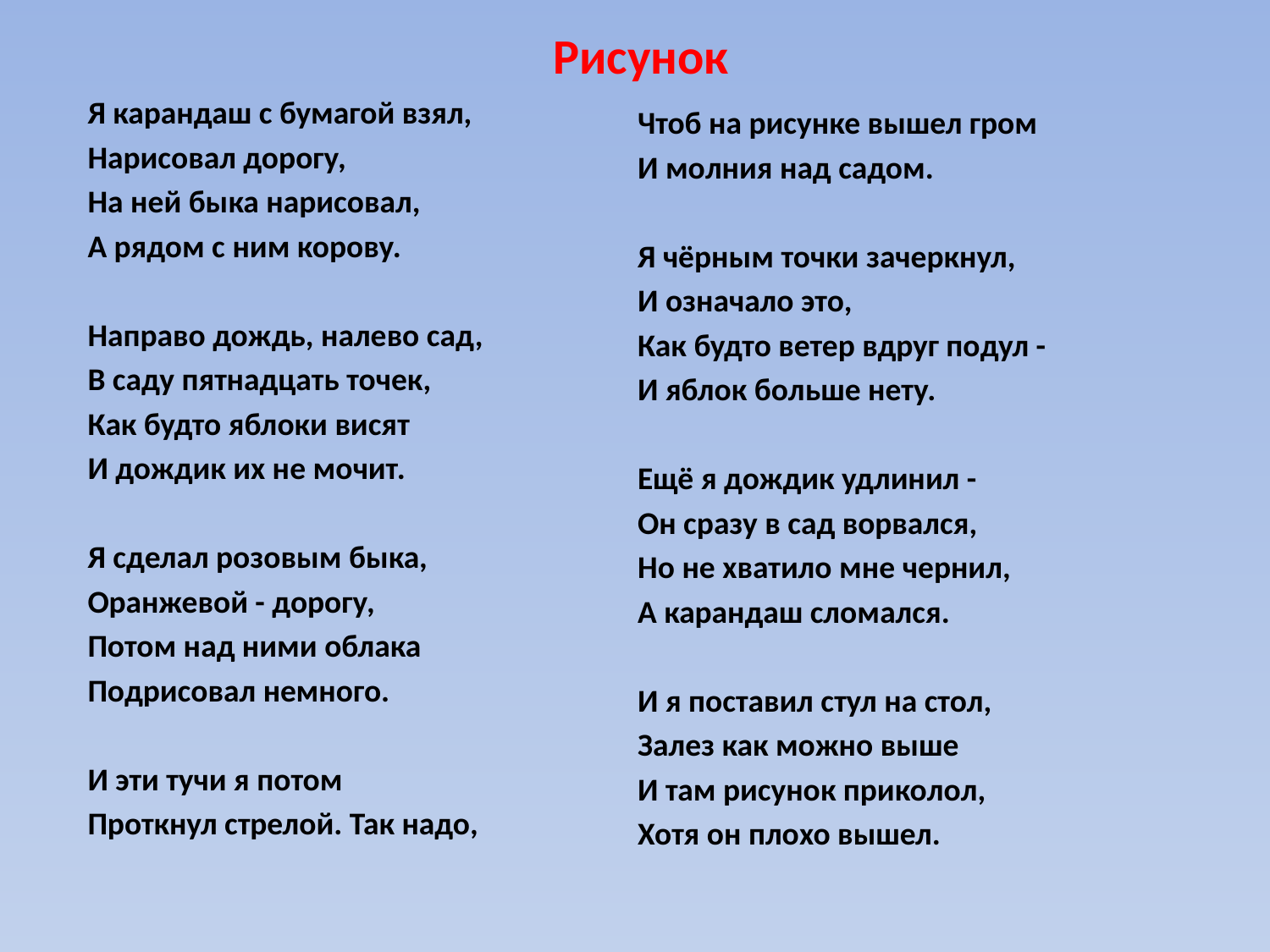

# Рисунок
Я карандаш с бумагой взял,
Нарисовал дорогу,
На ней быка нарисовал,
А рядом с ним корову.

Направо дождь, налево сад,
В саду пятнадцать точек,
Как будто яблоки висят
И дождик их не мочит.

Я сделал розовым быка,
Оранжевой - дорогу,
Потом над ними облака
Подрисовал немного.

И эти тучи я потом
Проткнул стрелой. Так надо,

Чтоб на рисунке вышел гром
И молния над садом.

Я чёрным точки зачеркнул,
И означало это,
Как будто ветер вдруг подул -
И яблок больше нету.

Ещё я дождик удлинил -
Он сразу в сад ворвался,
Но не хватило мне чернил,
А карандаш сломался.

И я поставил стул на стол,
Залез как можно выше
И там рисунок приколол,
Хотя он плохо вышел.